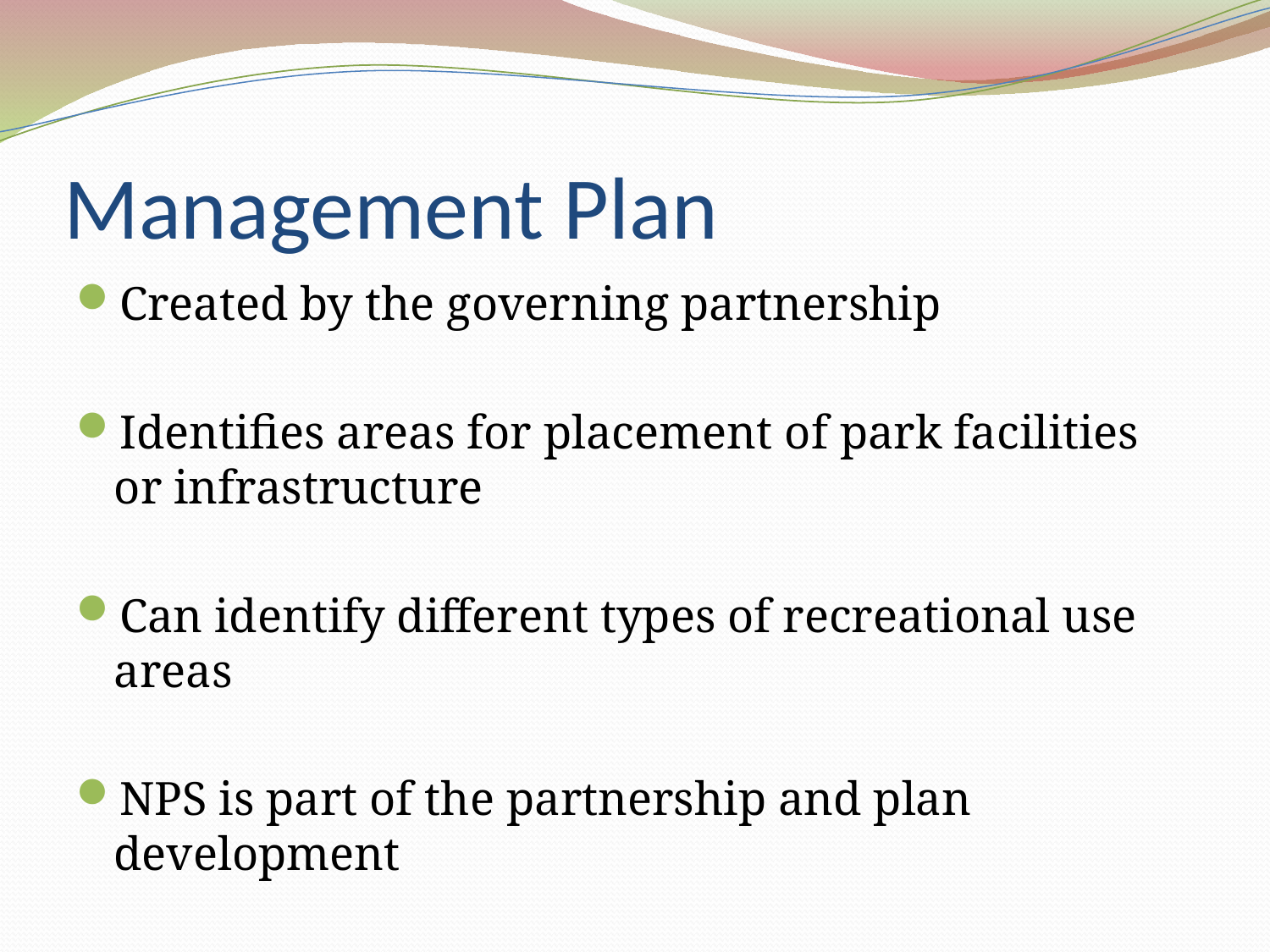

# Management Plan
Created by the governing partnership

Identifies areas for placement of park facilities or infrastructure

Can identify different types of recreational use areas

NPS is part of the partnership and plan development